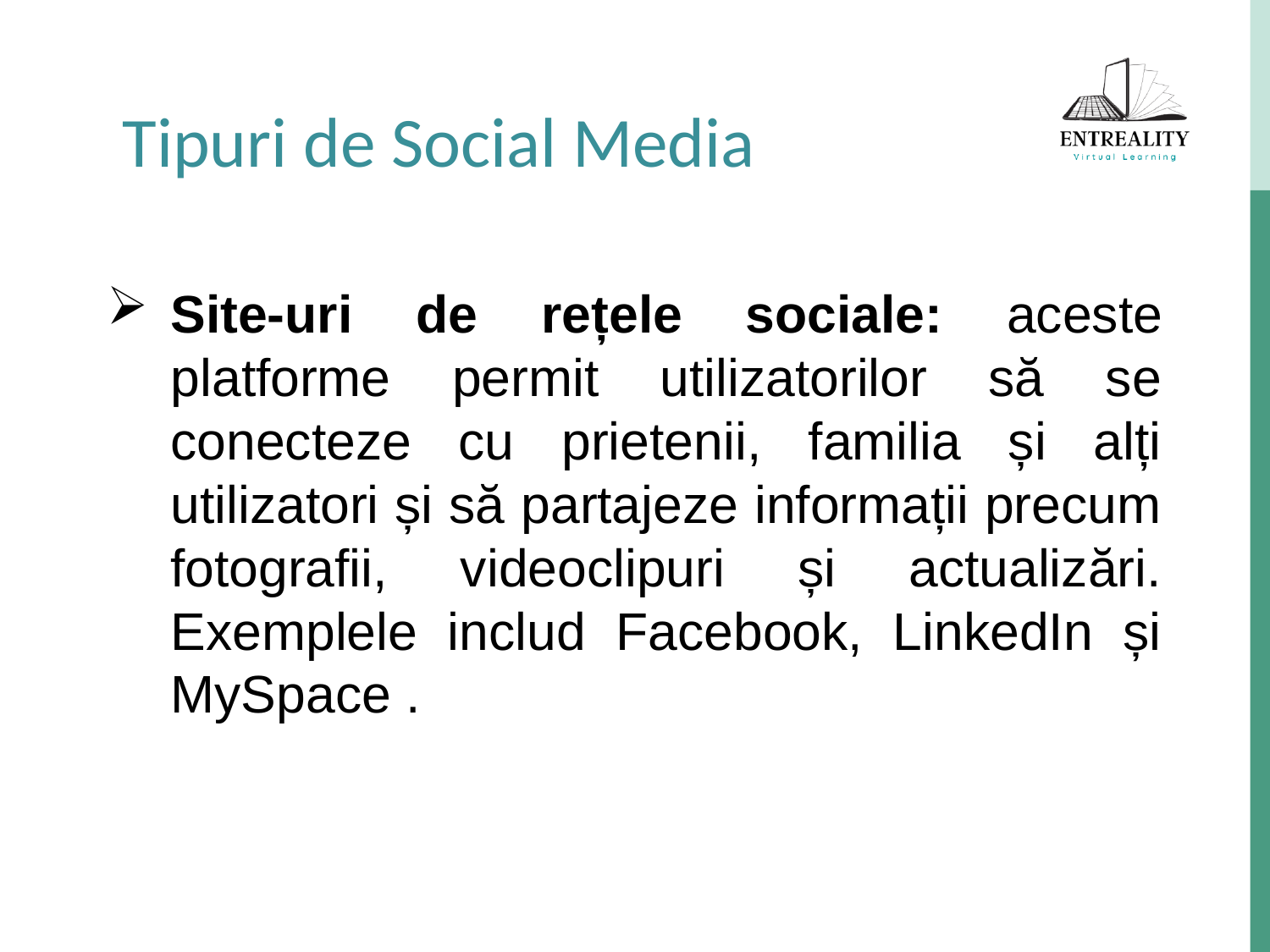

Tipuri de Social Media
Site-uri de rețele sociale: aceste platforme permit utilizatorilor să se conecteze cu prietenii, familia și alți utilizatori și să partajeze informații precum fotografii, videoclipuri și actualizări. Exemplele includ Facebook, LinkedIn și MySpace .